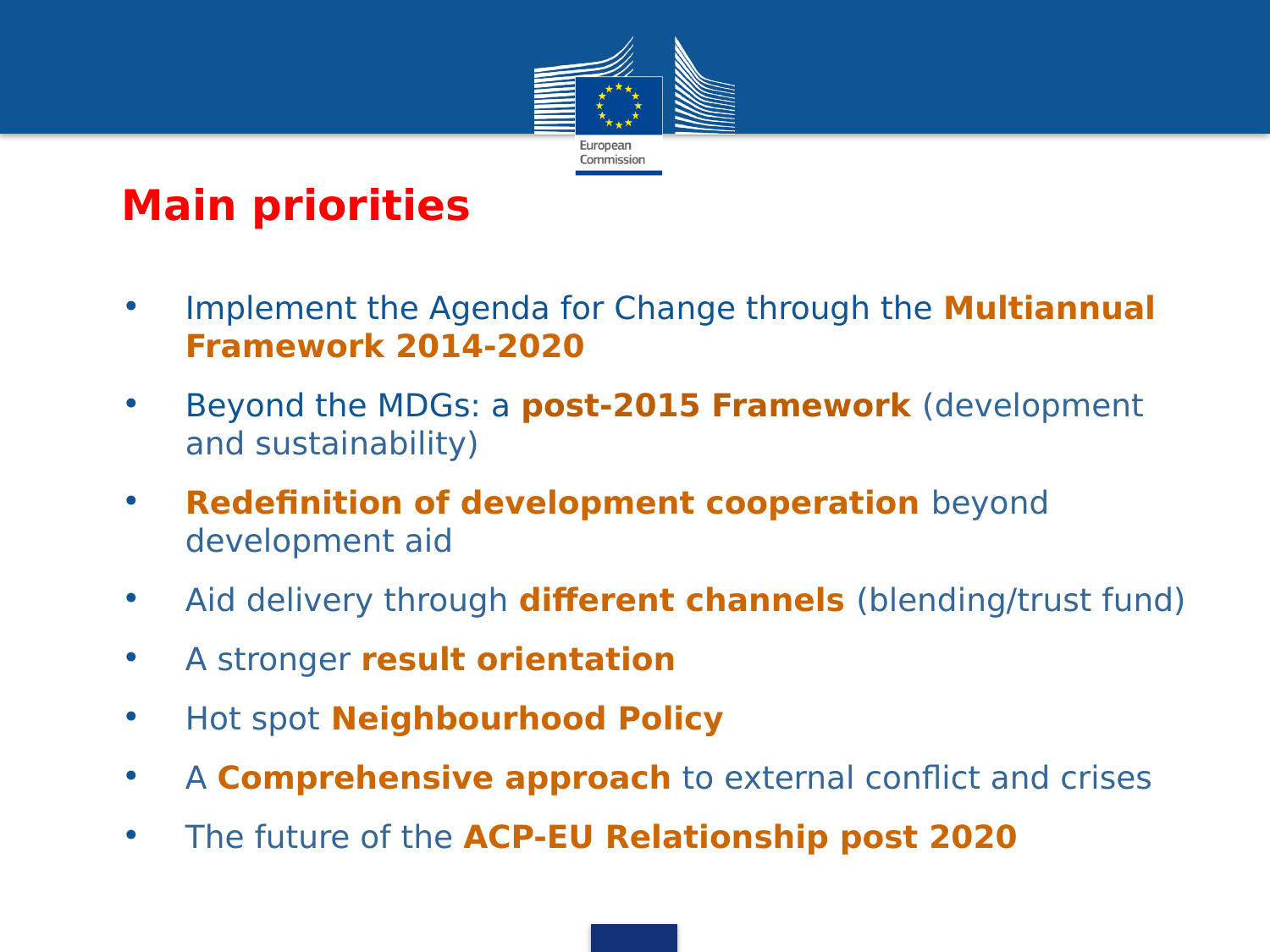

Main priorities

Implement the Agenda for Change through the Multiannual Framework 2014-2020
Beyond the MDGs: a post-2015 Framework (development and sustainability)
Redefinition of development cooperation beyond development aid
Aid delivery through different channels (blending/trust fund)
A stronger result orientation
Hot spot Neighbourhood Policy
A Comprehensive approach to external conflict and crises
The future of the ACP-EU Relationship post 2020